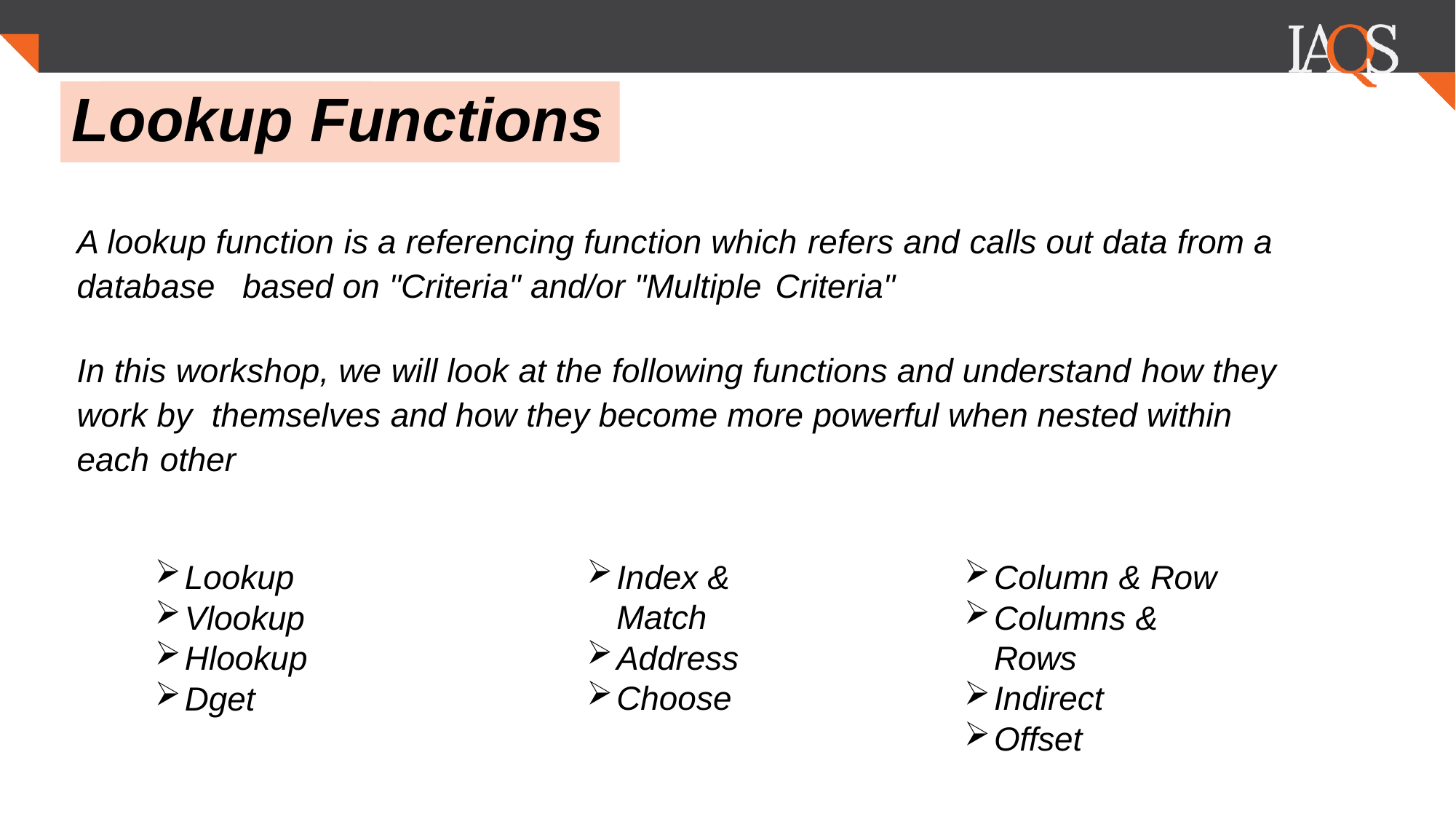

.

# Lookup Functions
A lookup function is a referencing function which refers and calls out data from a database  based on "Criteria" and/or "Multiple Criteria"

In this workshop, we will look at the following functions and understand how they work by  themselves and how they become more powerful when nested within each other
Lookup
Vlookup
Hlookup
Dget
Index & Match
Address
Choose
Column & Row
Columns & Rows
Indirect
Offset